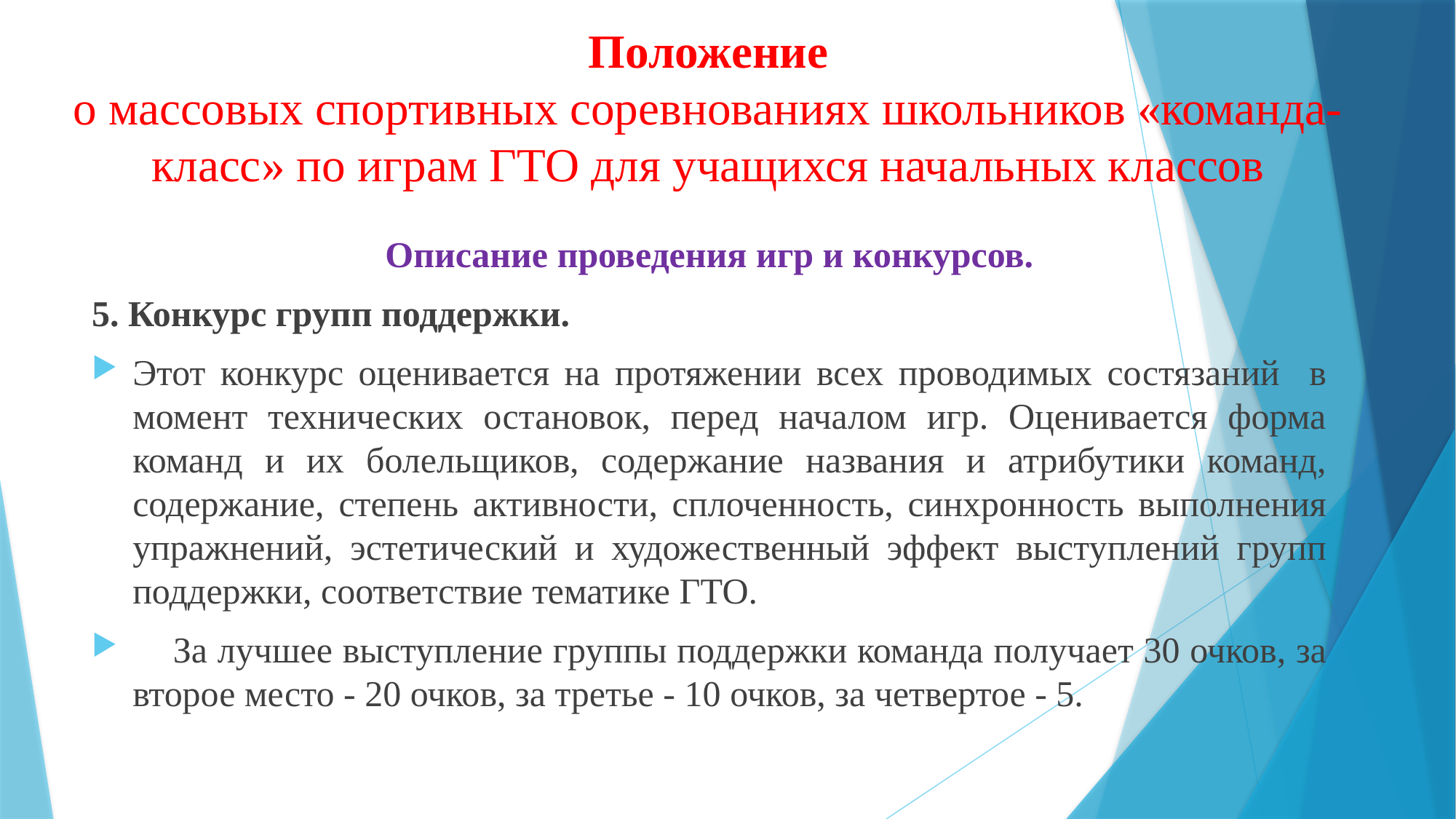

# Положение о массовых спортивных соревнованиях школьников «команда-класс» по играм ГТО для учащихся начальных классов
Описание проведения игр и конкурсов.
5. Конкурс групп поддержки.
Этот конкурс оценивается на протяжении всех проводимых состязаний  в момент технических остановок, перед началом игр. Оценивается форма команд и их болельщиков, содержание названия и атрибутики команд, содержание, степень активности, сплоченность, синхронность выполнения упражнений, эстетический и художественный эффект выступлений групп поддержки, соответствие тематике ГТО.
    За лучшее выступление группы поддержки команда получает 30 очков, за второе место - 20 очков, за третье - 10 очков, за четвертое - 5.